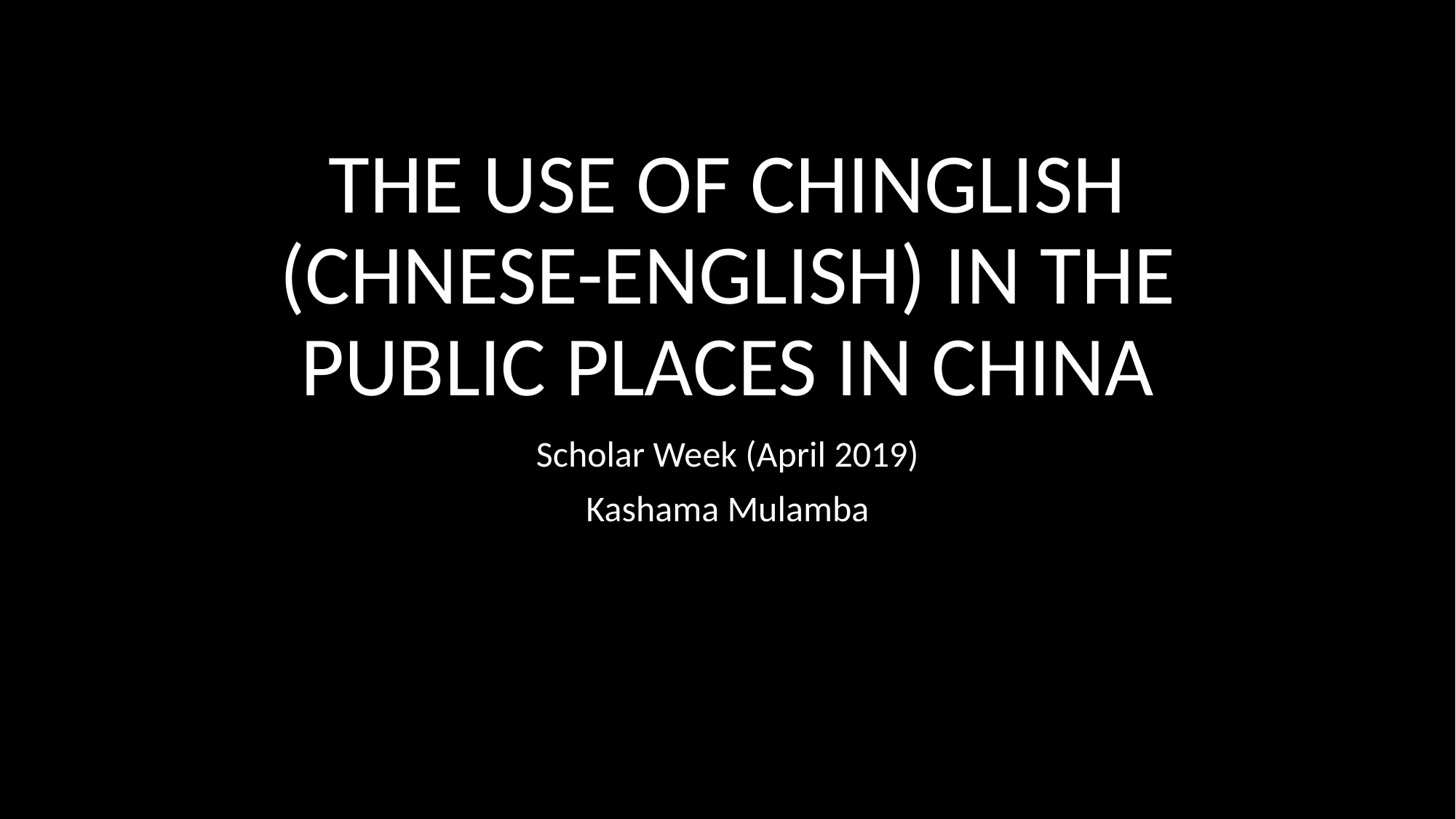

# THE USE OF CHINGLISH (CHNESE-ENGLISH) IN THE PUBLIC PLACES IN CHINA
Scholar Week (April 2019)
Kashama Mulamba